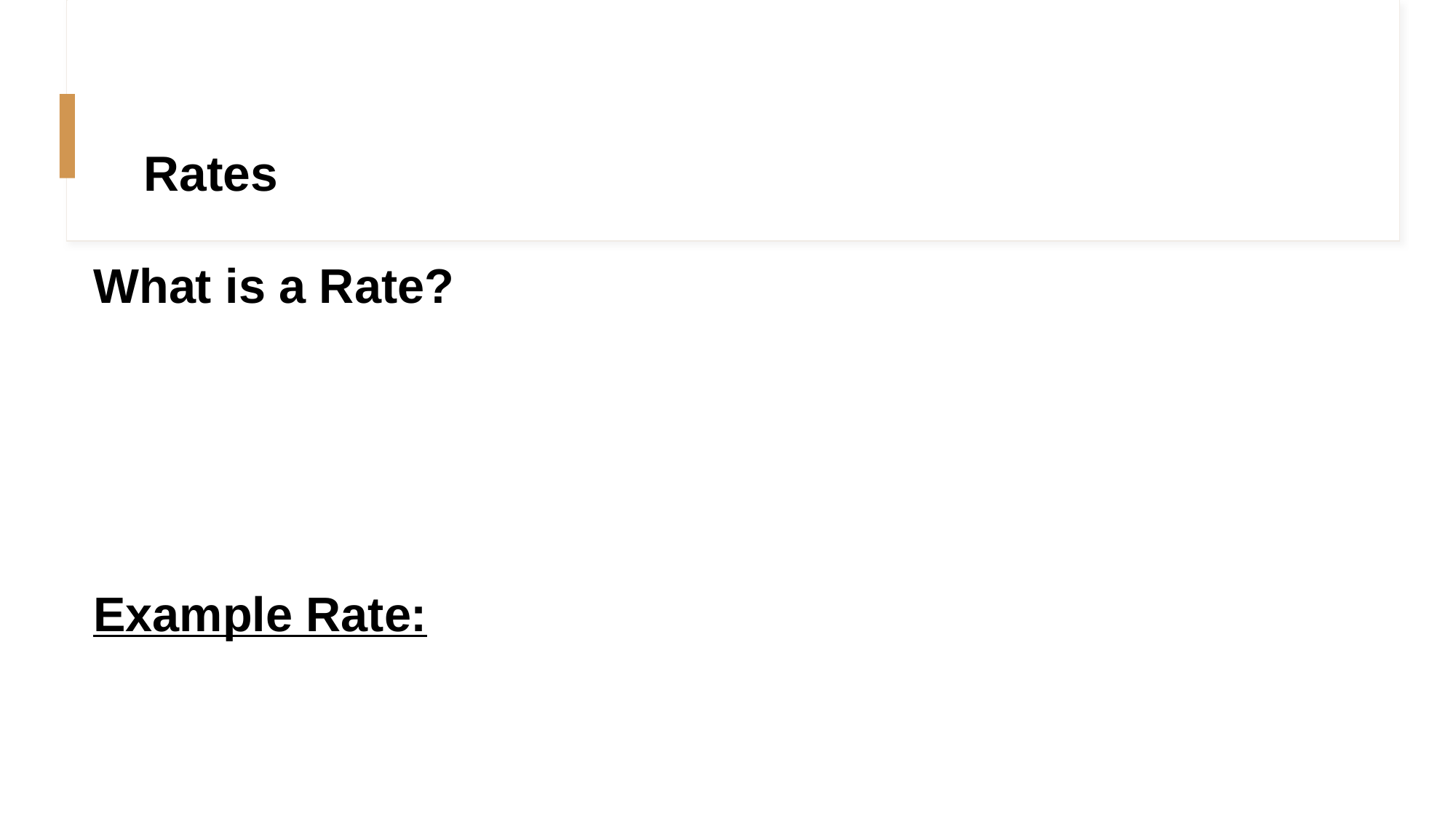

# Rates
What is a Rate?

Example Rate: